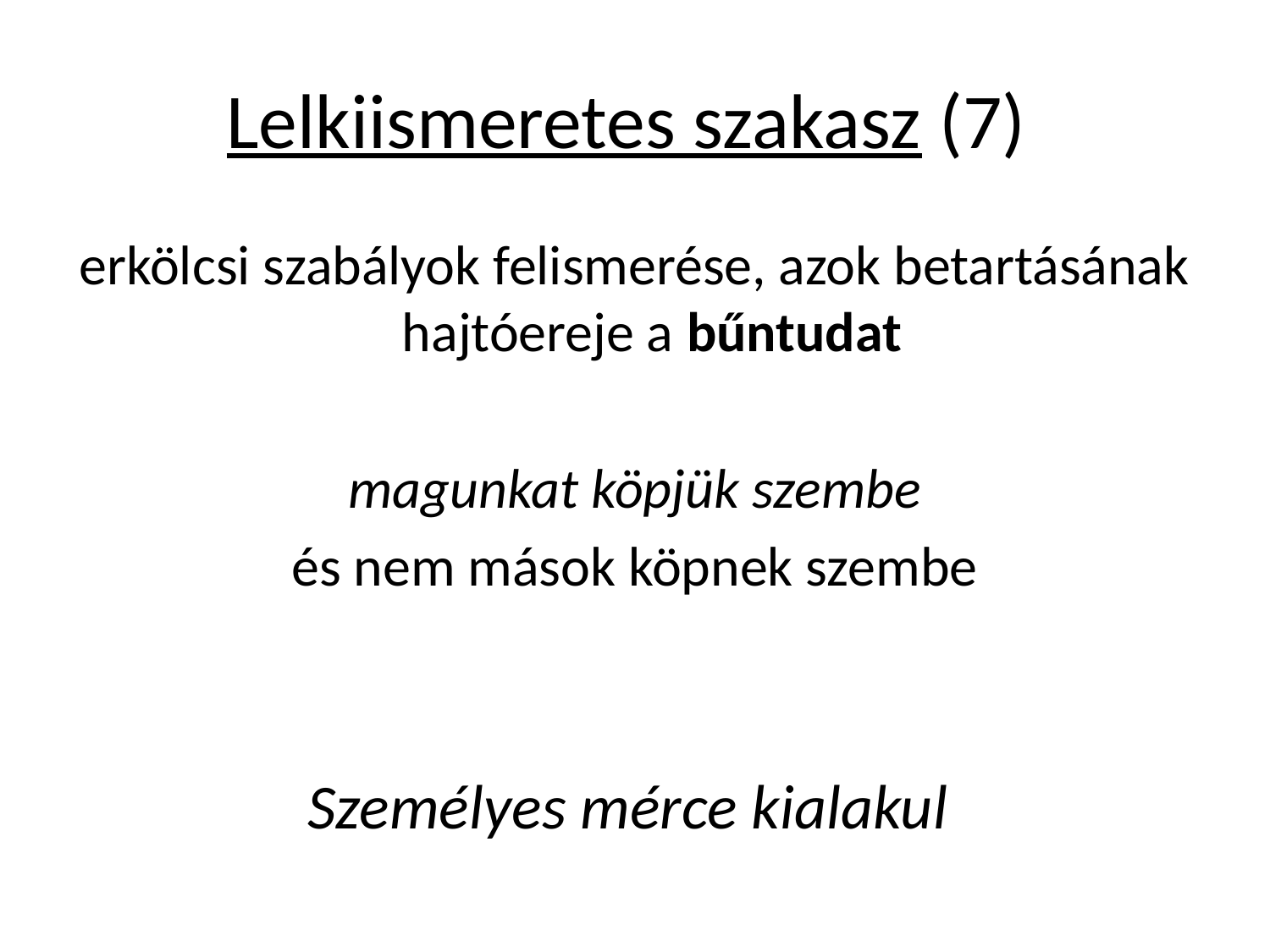

# Lelkiismeretes szakasz (7)
erkölcsi szabályok felismerése, azok betartásának hajtóereje a bűntudat

magunkat köpjük szembe
és nem mások köpnek szembe

Személyes mérce kialakul